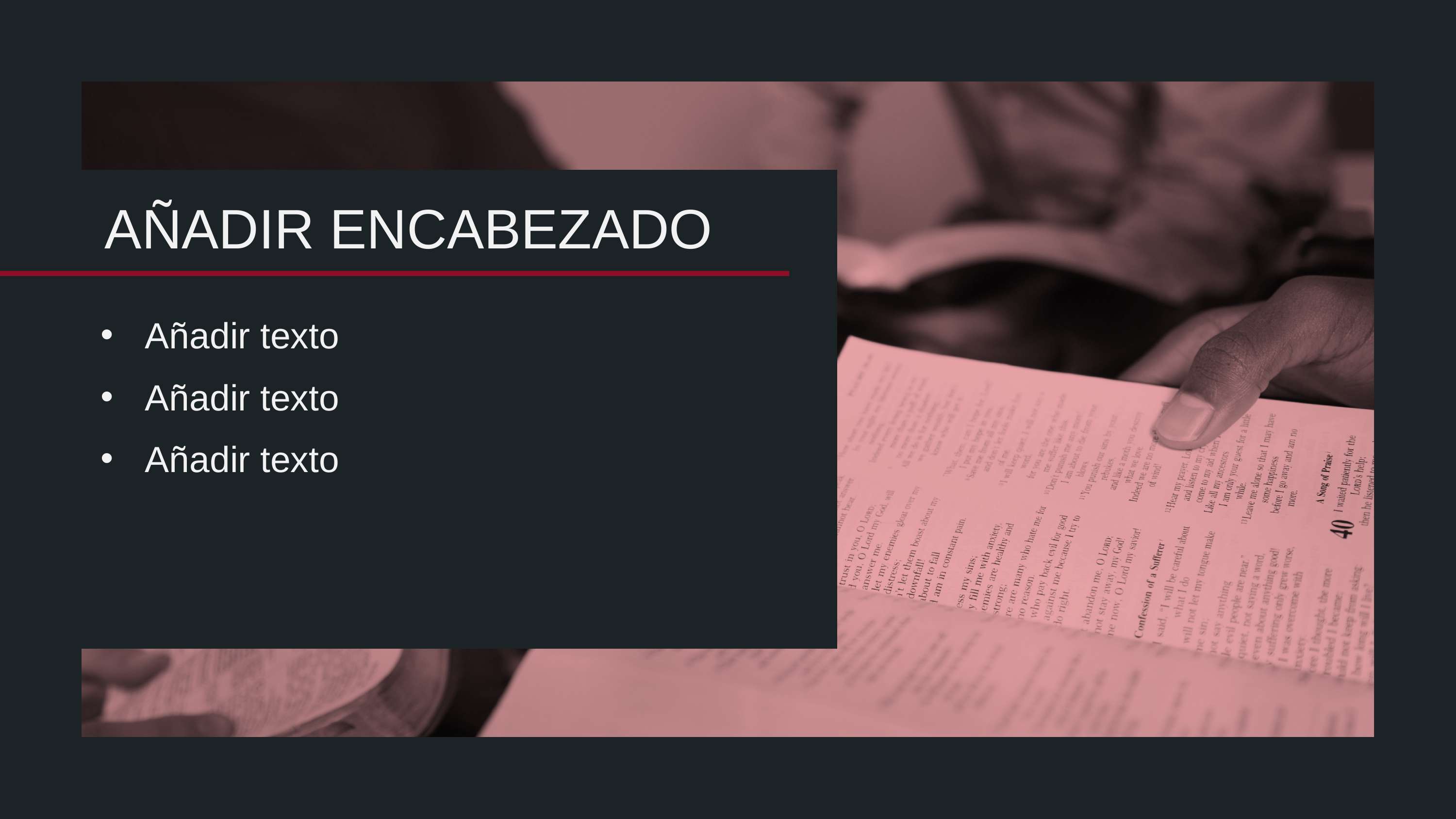

AÑADIR ENCABEZADO
Añadir texto
Añadir texto
Añadir texto